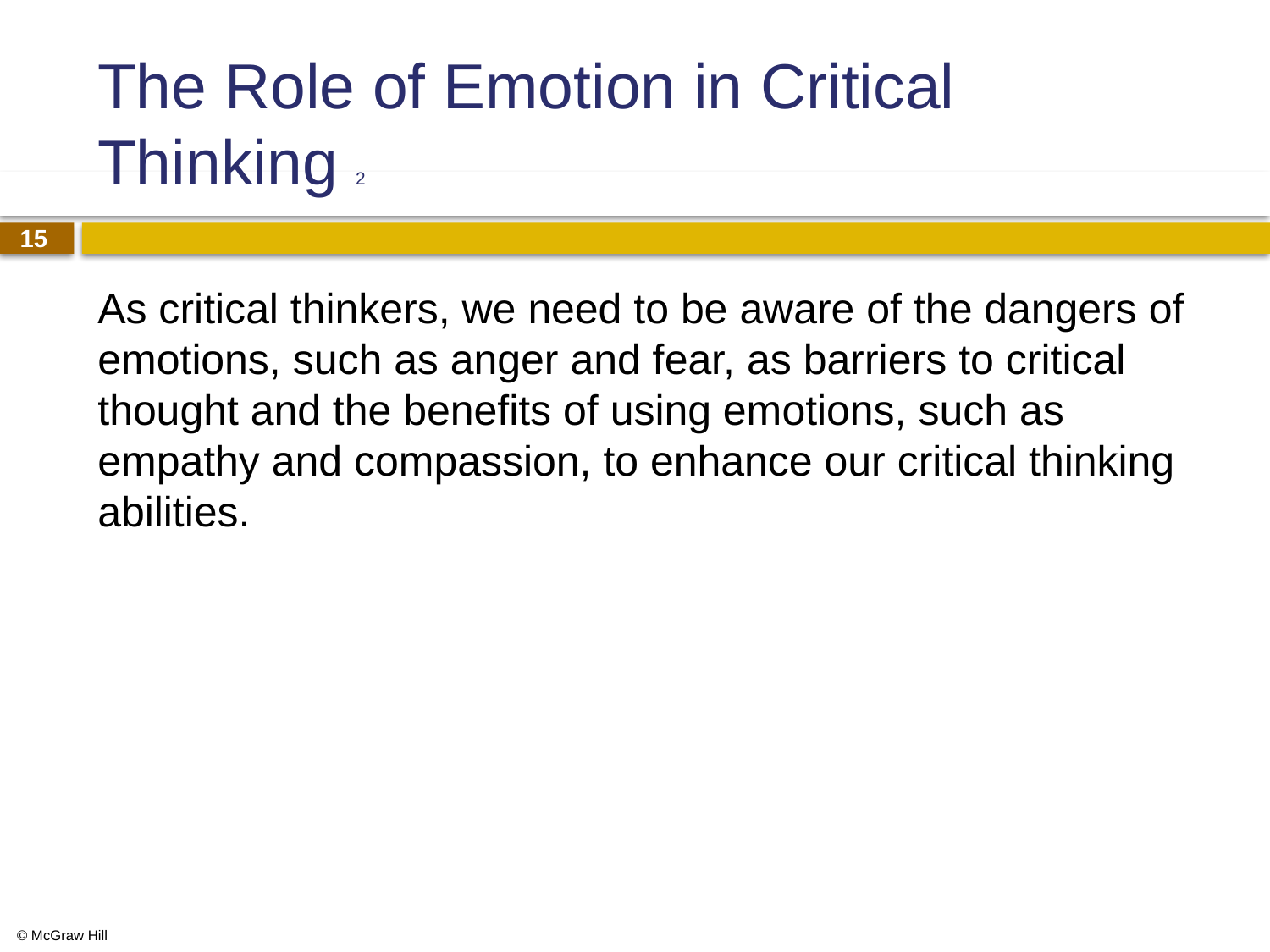

# The Role of Emotion in Critical Thinking 2
As critical thinkers, we need to be aware of the dangers of emotions, such as anger and fear, as barriers to critical thought and the benefits of using emotions, such as empathy and compassion, to enhance our critical thinking abilities.